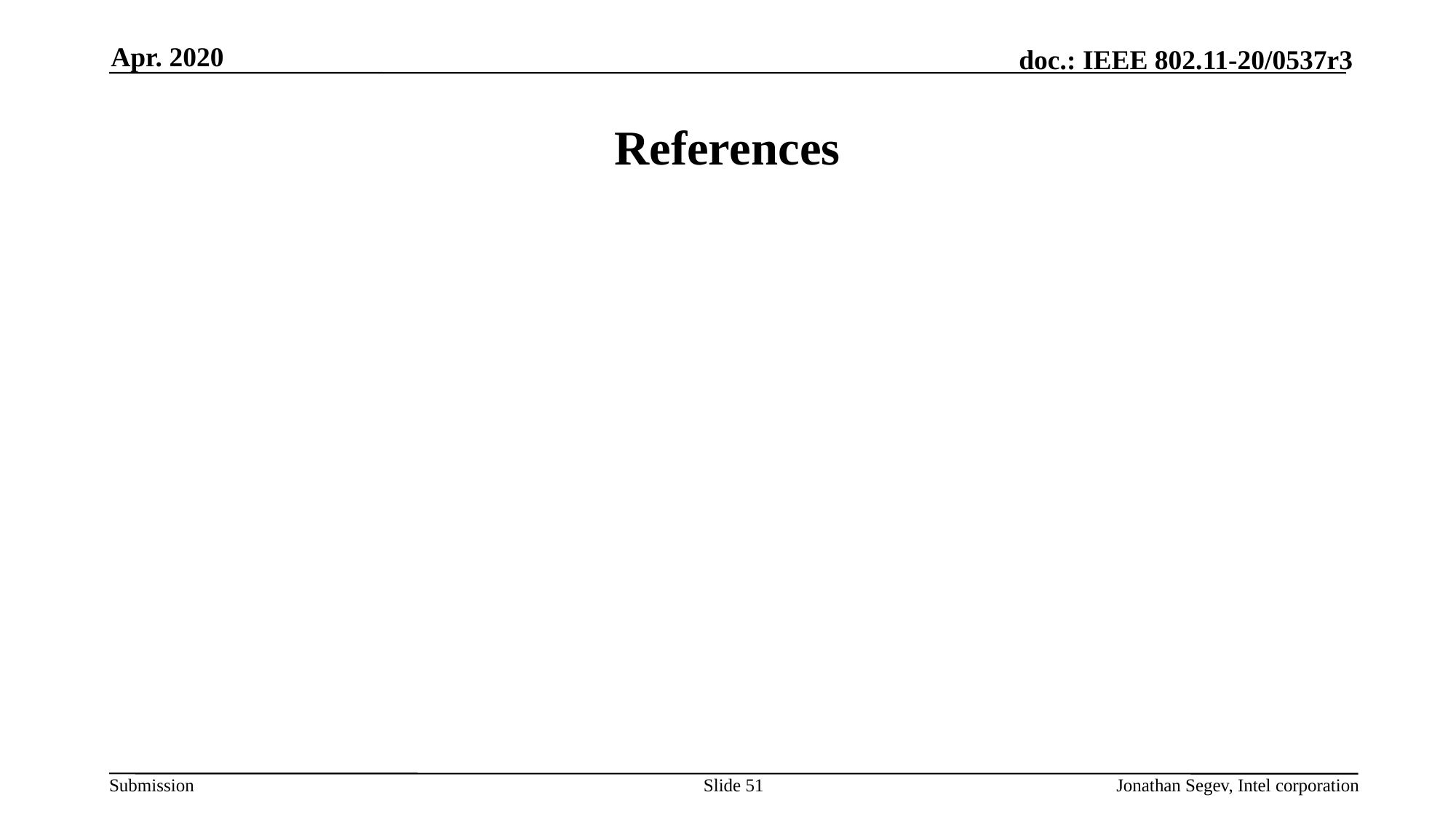

Apr. 2020
# References

Slide 51
Jonathan Segev, Intel corporation